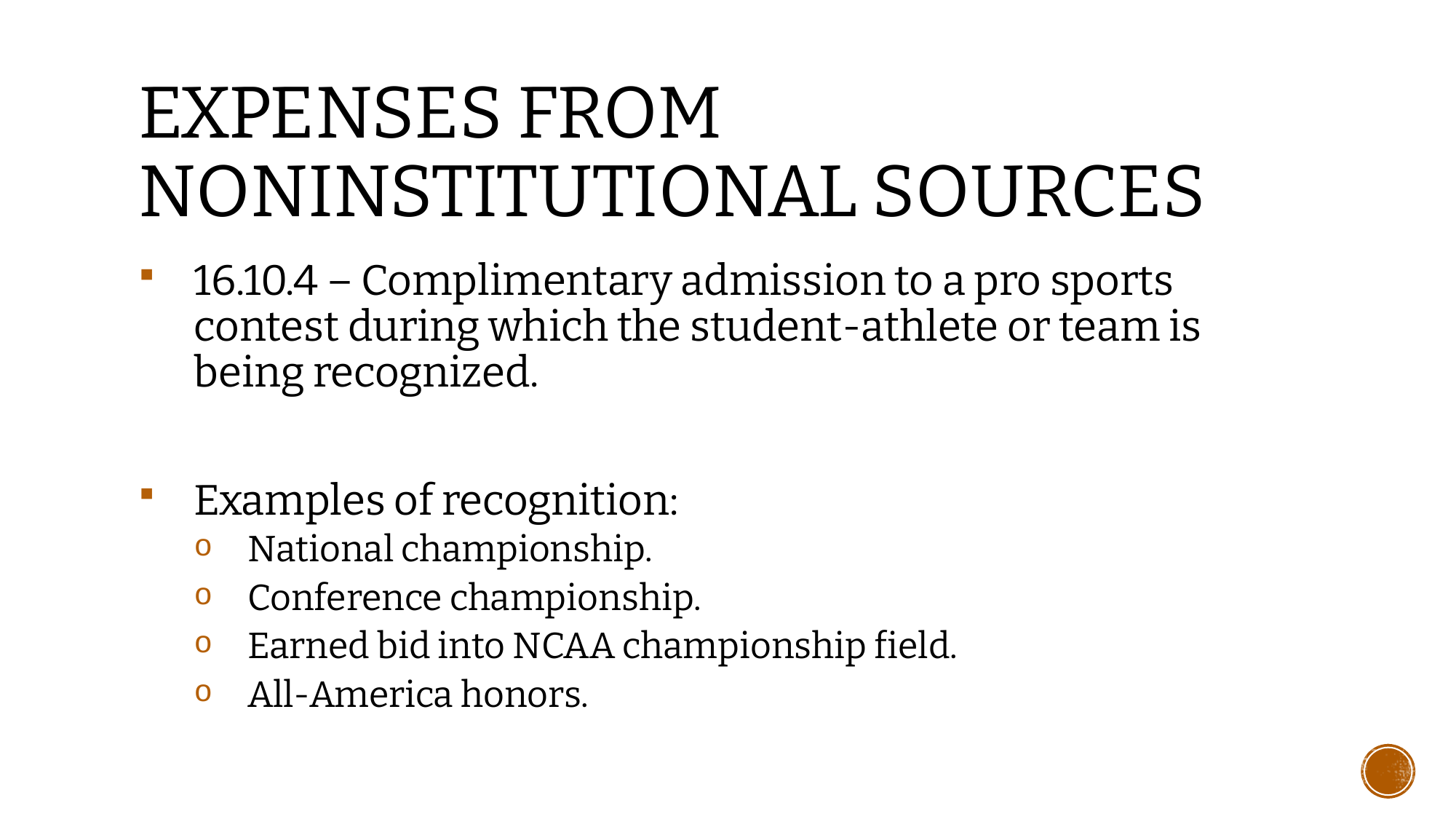

# Expenses from noninstitutional sources
16.10.4 – Complimentary admission to a pro sports contest during which the student-athlete or team is being recognized.

Examples of recognition:
National championship.
Conference championship.
Earned bid into NCAA championship field.
All-America honors.